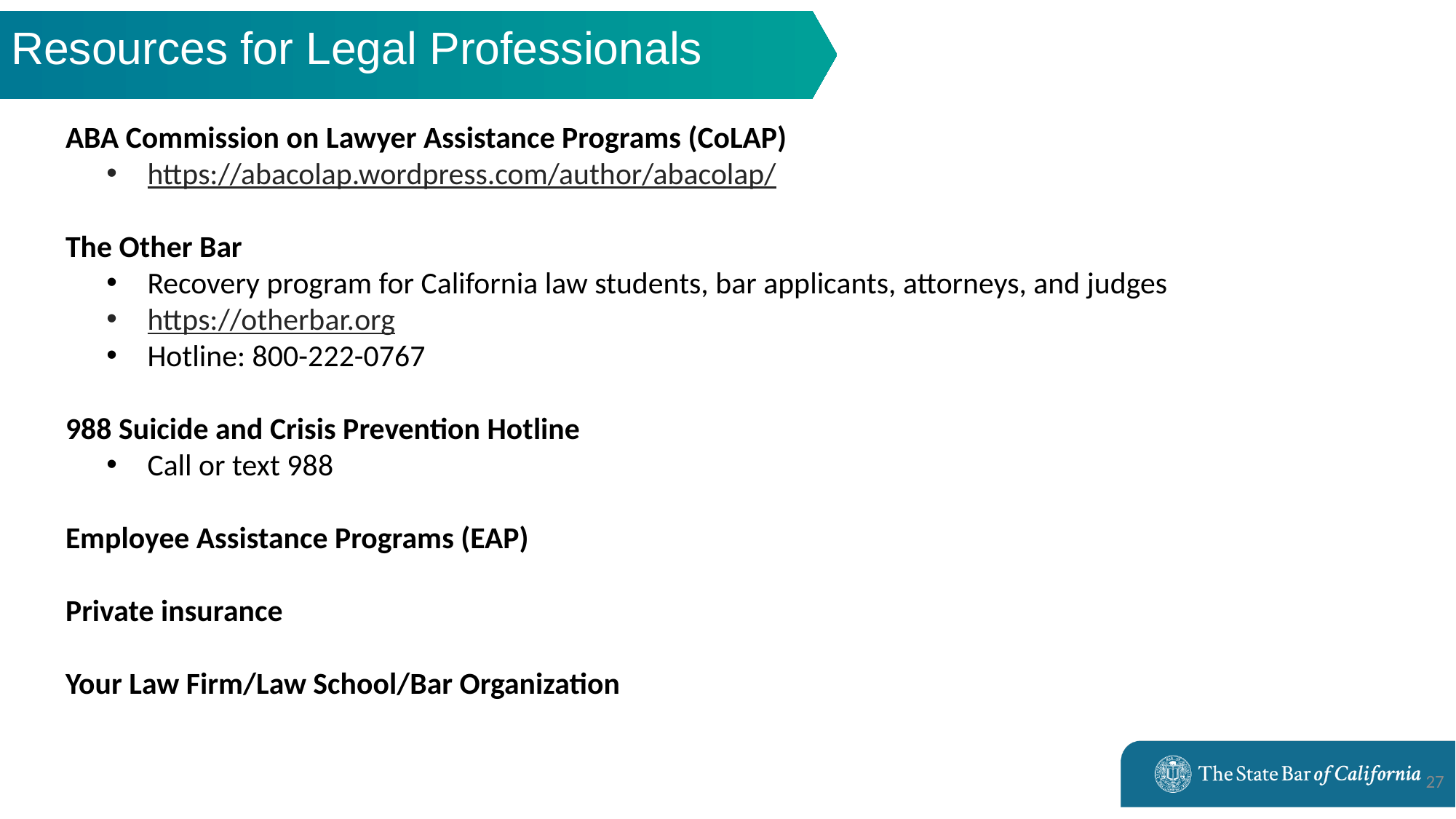

# Resources for Legal Professionals
ABA Commission on Lawyer Assistance Programs (CoLAP)
https://abacolap.wordpress.com/author/abacolap/

The Other Bar
Recovery program for California law students, bar applicants, attorneys, and judges
https://otherbar.org
Hotline: 800-222-0767

988 Suicide and Crisis Prevention Hotline
Call or text 988

Employee Assistance Programs (EAP)

Private insurance

Your Law Firm/Law School/Bar Organization

27